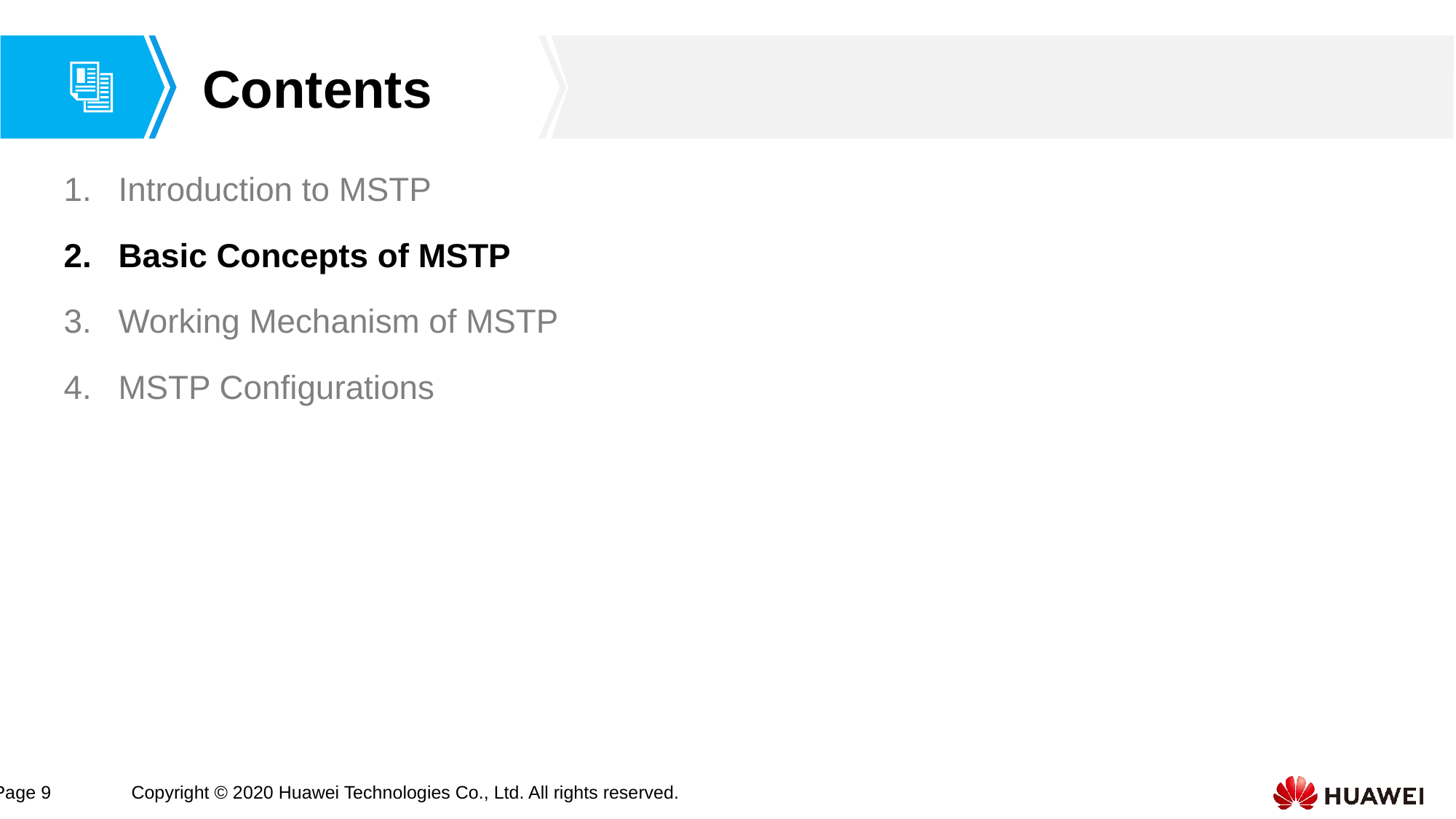

Introduction to MSTP
Basic Concepts of MSTP
Working Mechanism of MSTP
MSTP Configurations